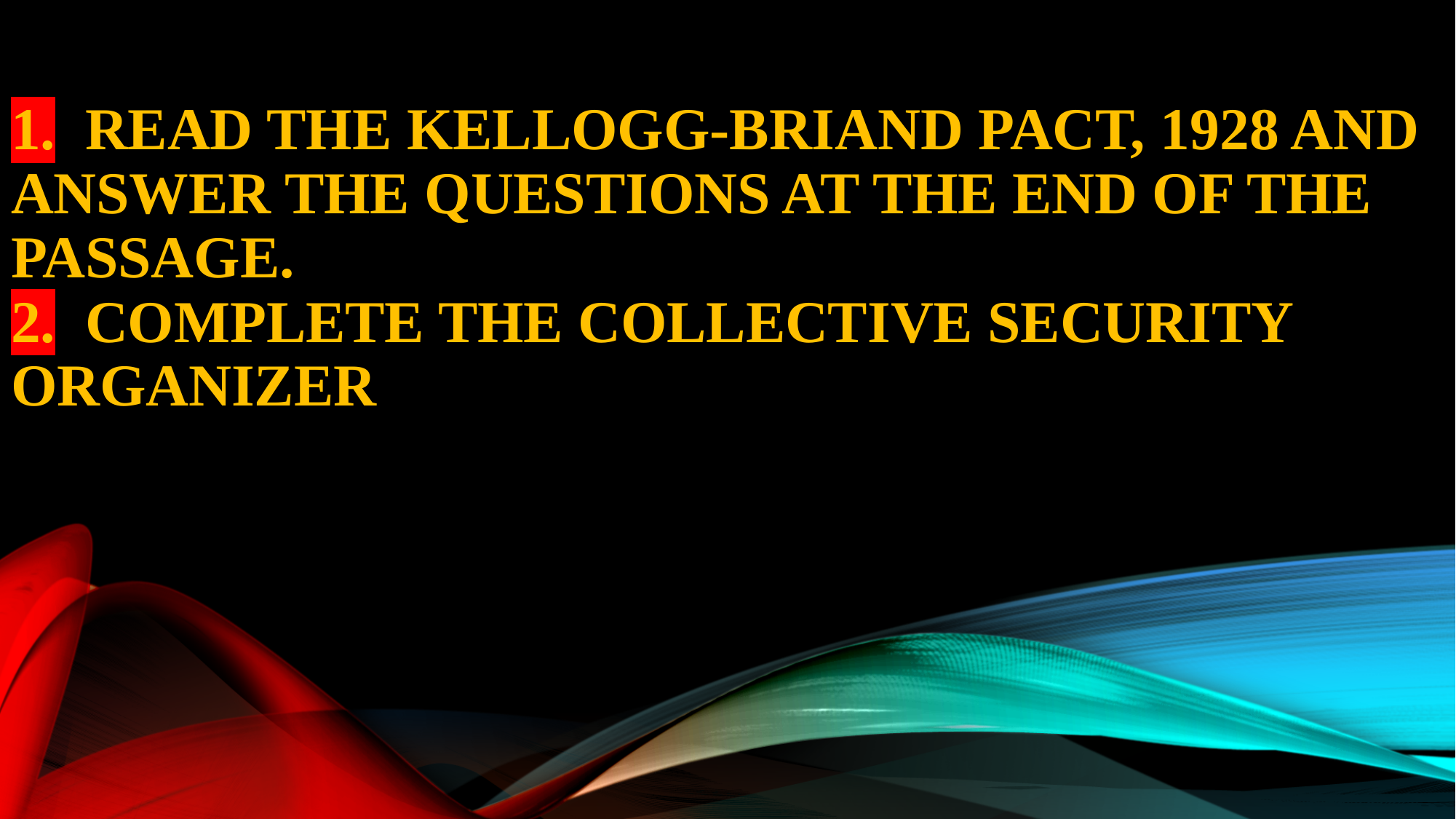

# 1.  Read The Kellogg-Briand Pact, 1928 and answer the questions at the end of the passage. 2.  Complete the Collective Security Organizer